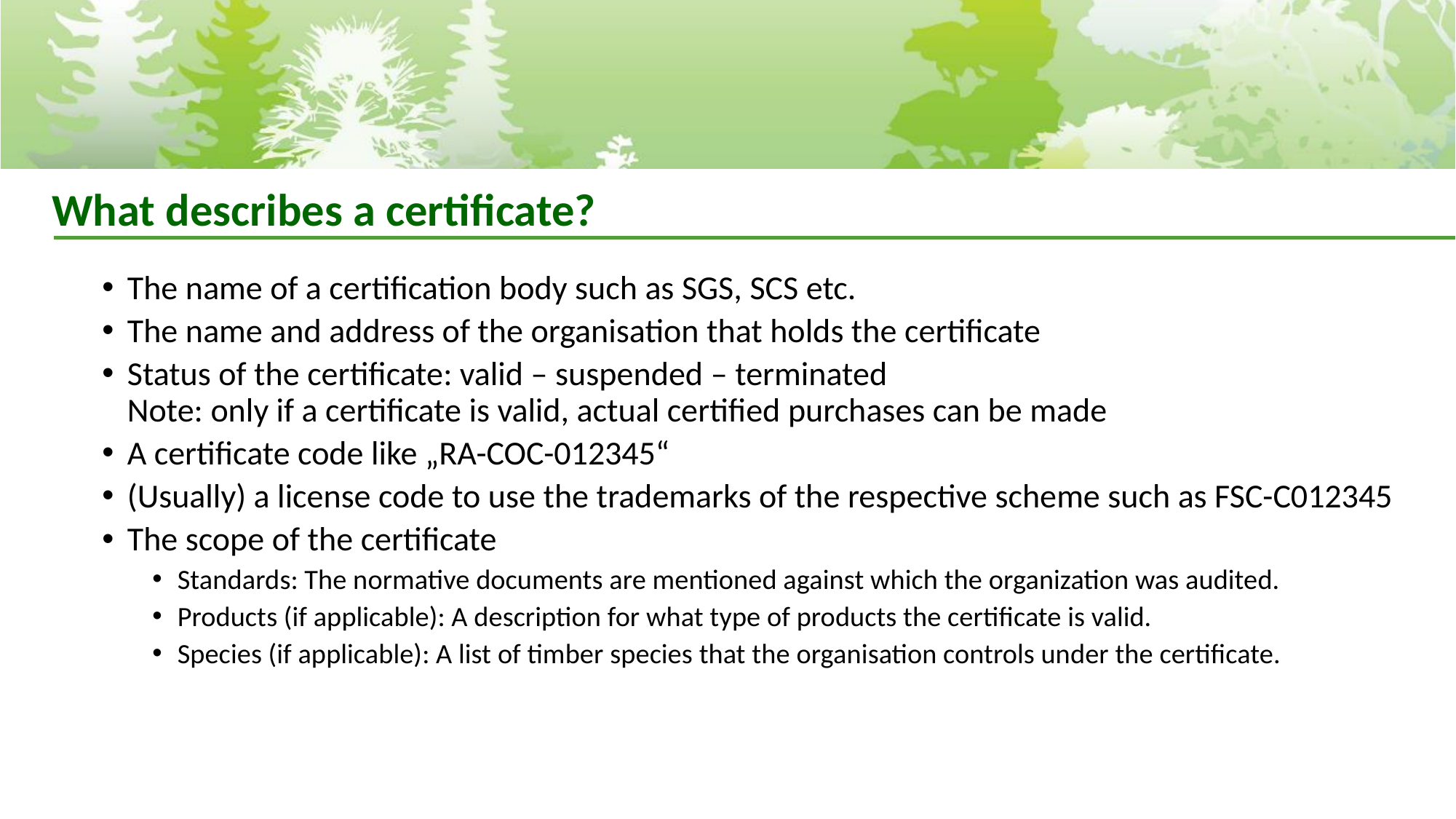

# What describes a certificate?
The name of a certification body such as SGS, SCS etc.
The name and address of the organisation that holds the certificate
Status of the certificate: valid – suspended – terminated
Note: only if a certificate is valid, actual certified purchases can be made
A certificate code like „RA-COC-012345“
(Usually) a license code to use the trademarks of the respective scheme such as FSC-C012345
The scope of the certificate
Standards: The normative documents are mentioned against which the organization was audited.
Products (if applicable): A description for what type of products the certificate is valid.
Species (if applicable): A list of timber species that the organisation controls under the certificate.